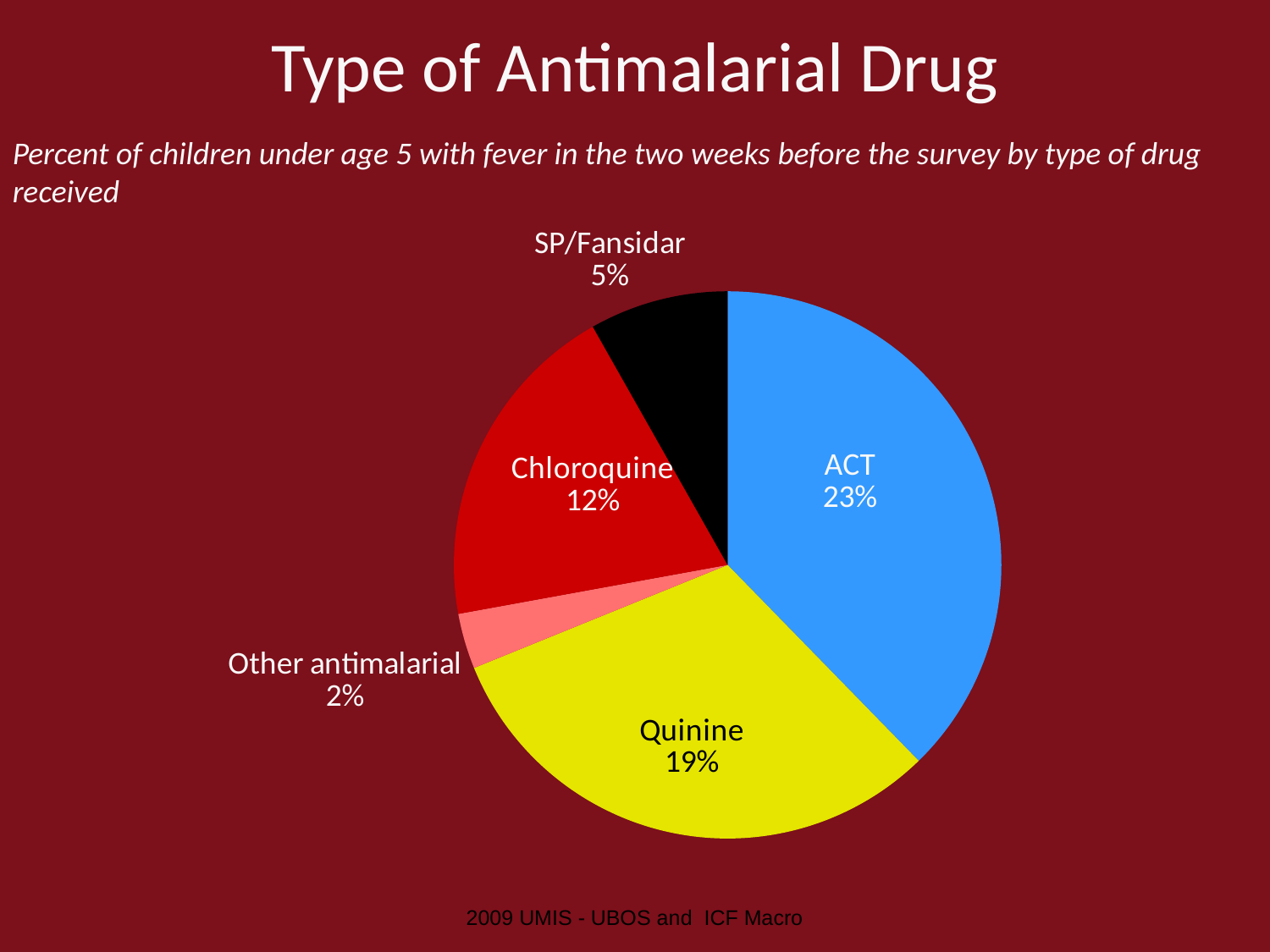

# Type of Antimalarial Drug
Percent of children under age 5 with fever in the two weeks before the survey by type of drug received

### Chart

| Category | Column1 |
|---|---|
| ACT | 23.0 |
| Quinine | 19.0 |
| Other antimalarial | 2.0 |
| Chloroquine | 12.0 |
| SP/Fansidar | 5.0 |
2009 UMIS - UBOS and  ICF Macro